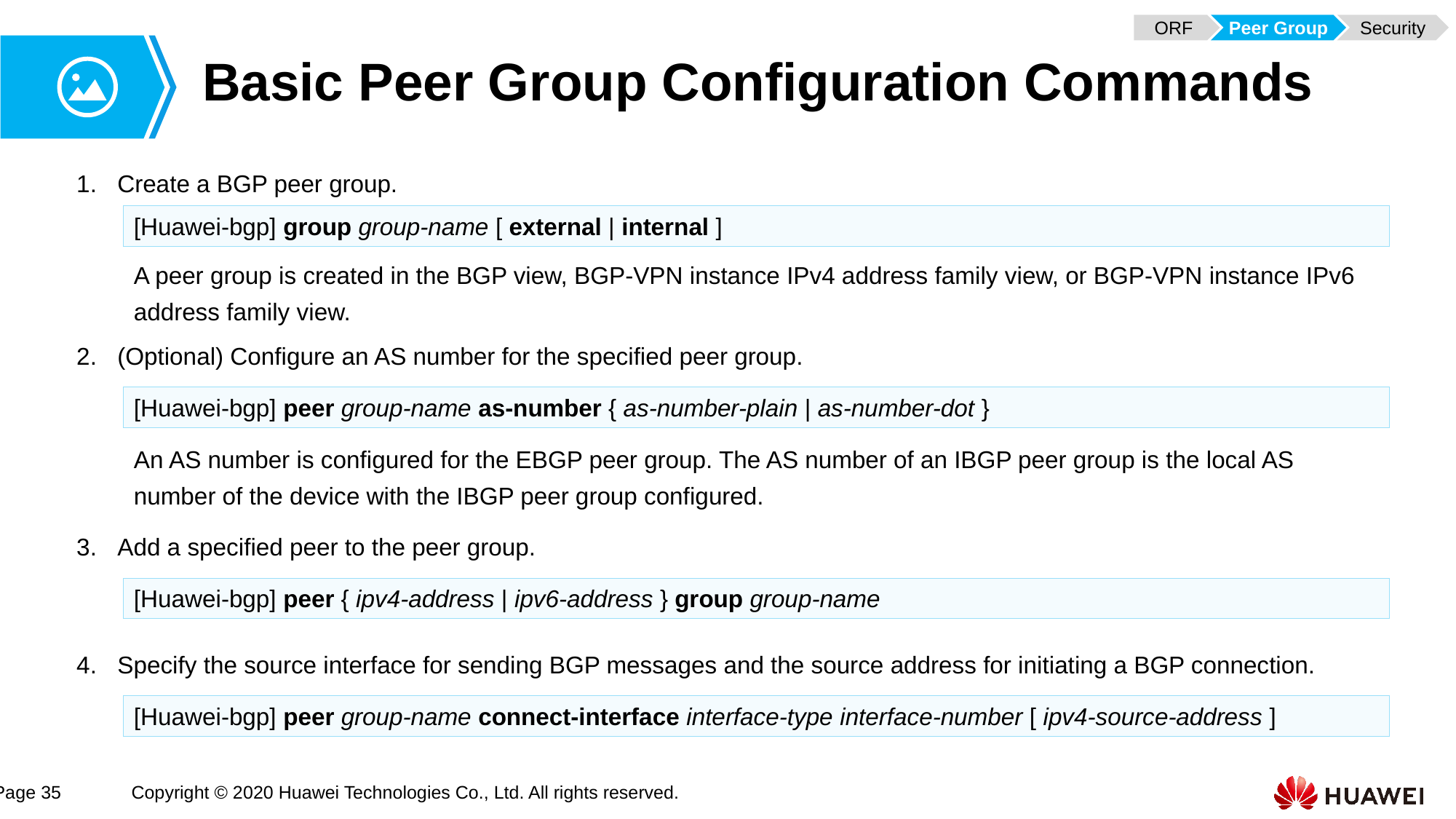

ORF
Peer Group
Security
# Basic Peer Group Configuration Commands
Create a BGP peer group.
[Huawei-bgp] group group-name [ external | internal ]
A peer group is created in the BGP view, BGP-VPN instance IPv4 address family view, or BGP-VPN instance IPv6 address family view.
(Optional) Configure an AS number for the specified peer group.
[Huawei-bgp] peer group-name as-number { as-number-plain | as-number-dot }
An AS number is configured for the EBGP peer group. The AS number of an IBGP peer group is the local AS number of the device with the IBGP peer group configured.
Add a specified peer to the peer group.
[Huawei-bgp] peer { ipv4-address | ipv6-address } group group-name
Specify the source interface for sending BGP messages and the source address for initiating a BGP connection.
[Huawei-bgp] peer group-name connect-interface interface-type interface-number [ ipv4-source-address ]